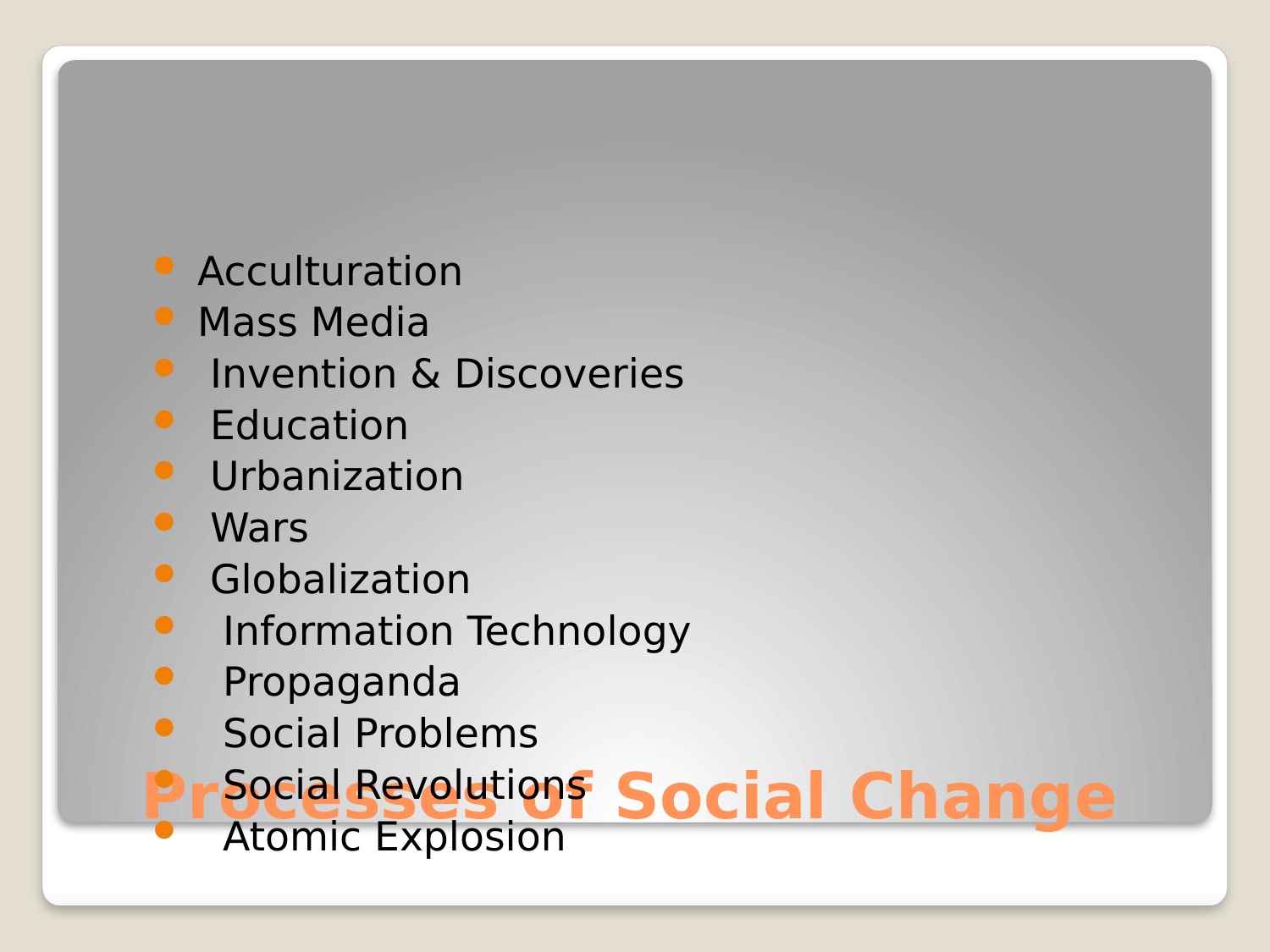

Acculturation
 Mass Media
  Invention & Discoveries
  Education
  Urbanization
  Wars
  Globalization
   Information Technology
   Propaganda
   Social Problems
   Social Revolutions
   Atomic Explosion
# Processes of Social Change